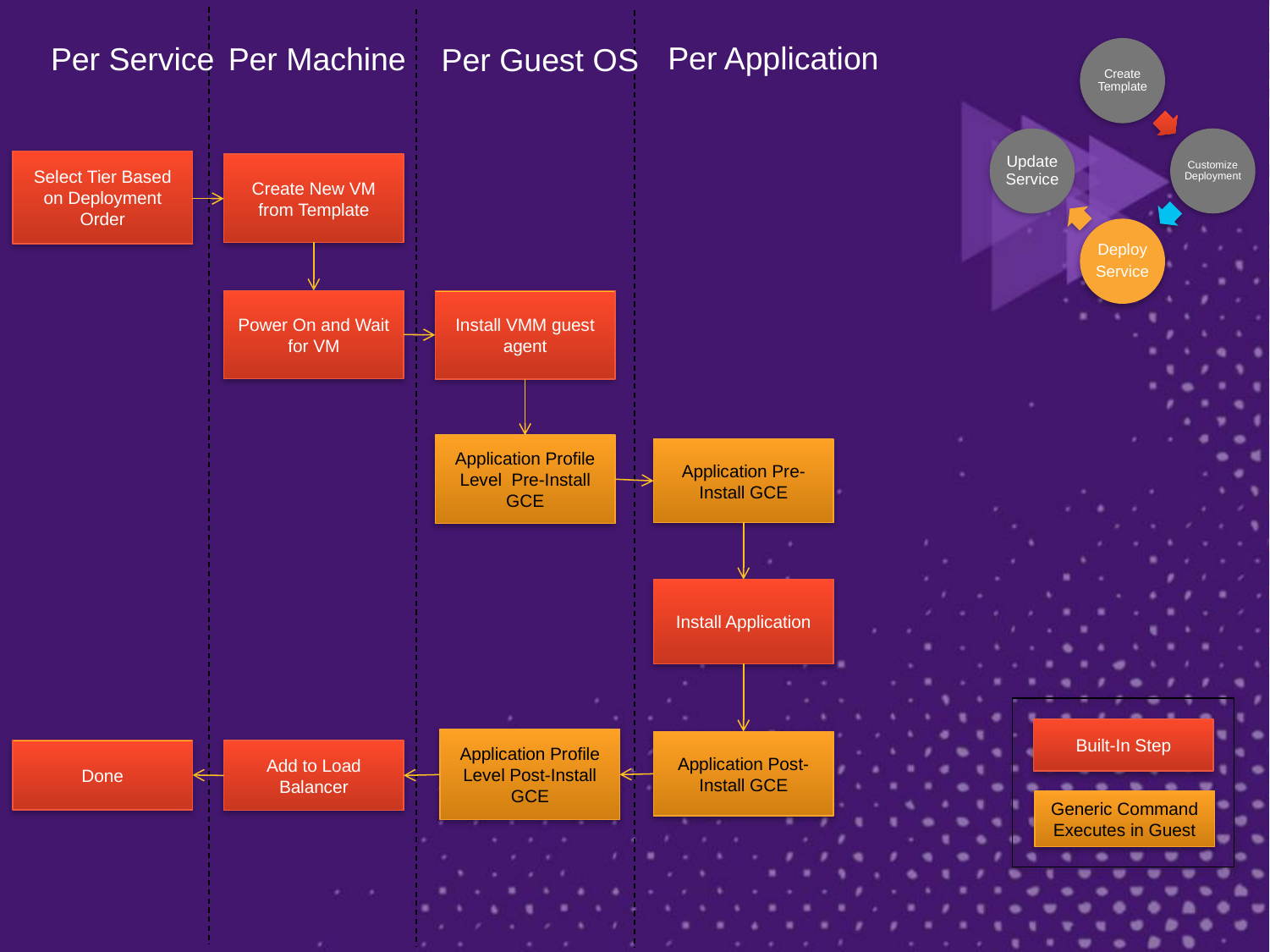

Create Template

Customize
Deployment

Deploy
Service

Update
Service

Per Application
Per Service
Per Machine
Per Guest OS
Select Tier Based on Deployment Order
Create New VM from Template
Power On and Wait for VM
Install VMM guest agent
Application Profile Level  Pre-Install GCE
Application Pre-Install GCE
Install Application

Built-In Step
Application Profile Level Post-Install GCE
Application Post-Install GCE
Done
Add to Load Balancer
Generic Command Executes in Guest